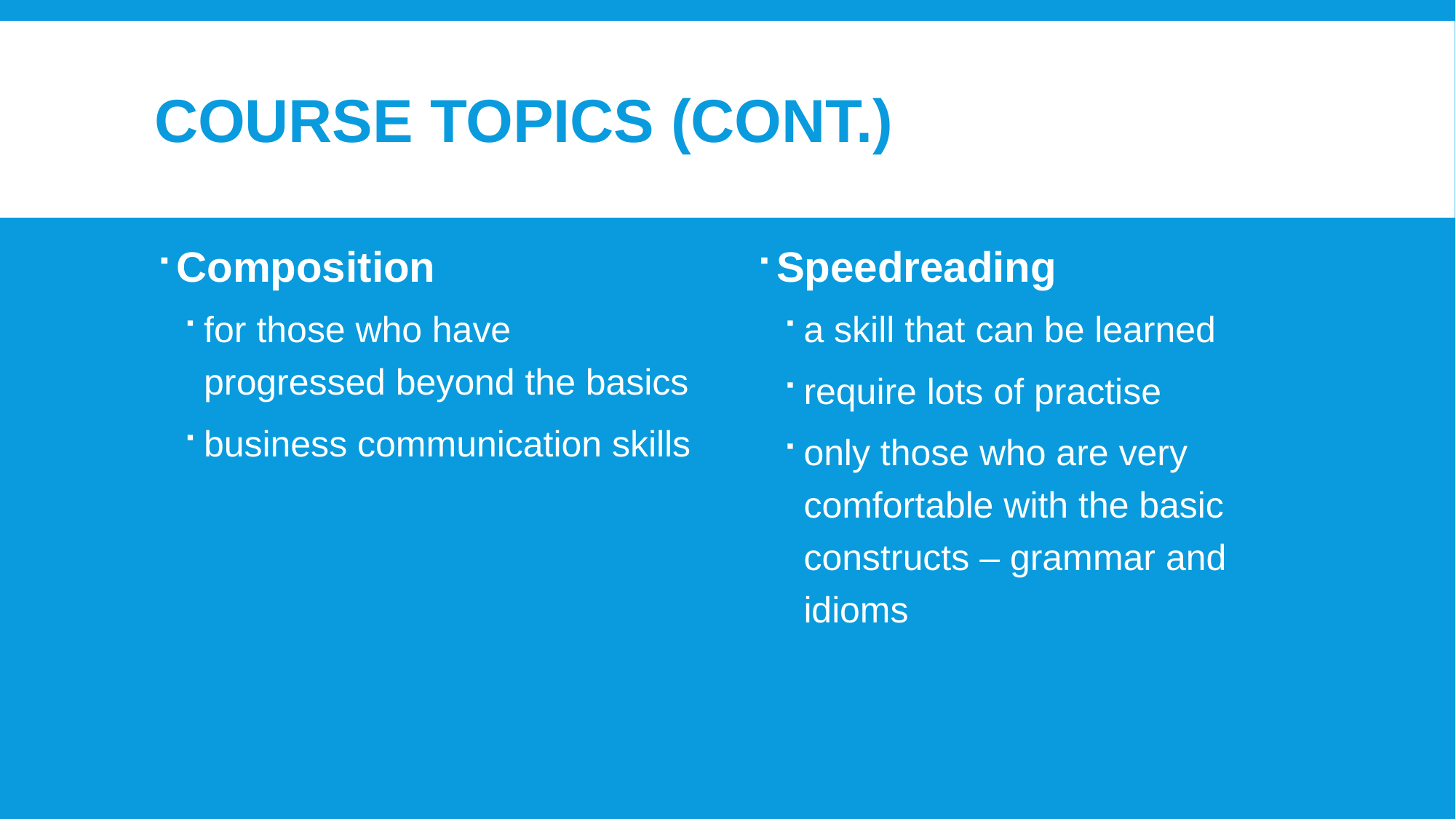

# Course topics (cont.)
Composition
for those who have progressed beyond the basics
business communication skills
Speedreading
a skill that can be learned
require lots of practise
only those who are very comfortable with the basic constructs – grammar and idioms